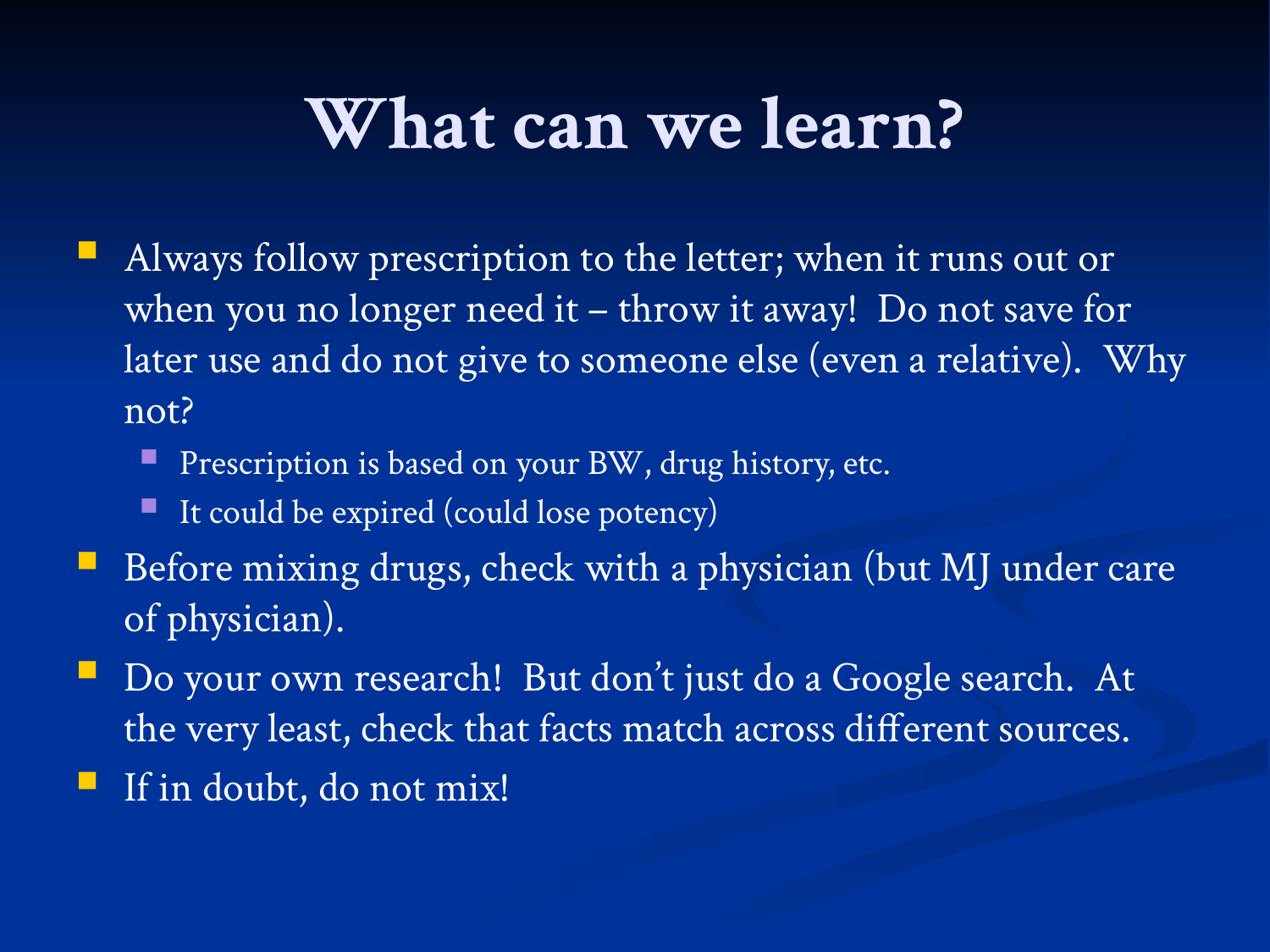

# What can we learn?
Always follow prescription to the letter; when it runs out or when you no longer need it – throw it away!  Do not save for later use and do not give to someone else (even a relative).  Why not?
Prescription is based on your BW, drug history, etc.
It could be expired (could lose potency)
Before mixing drugs, check with a physician (but MJ under care of physician).
Do your own research!  But don’t just do a Google search.  At the very least, check that facts match across different sources.
If in doubt, do not mix!